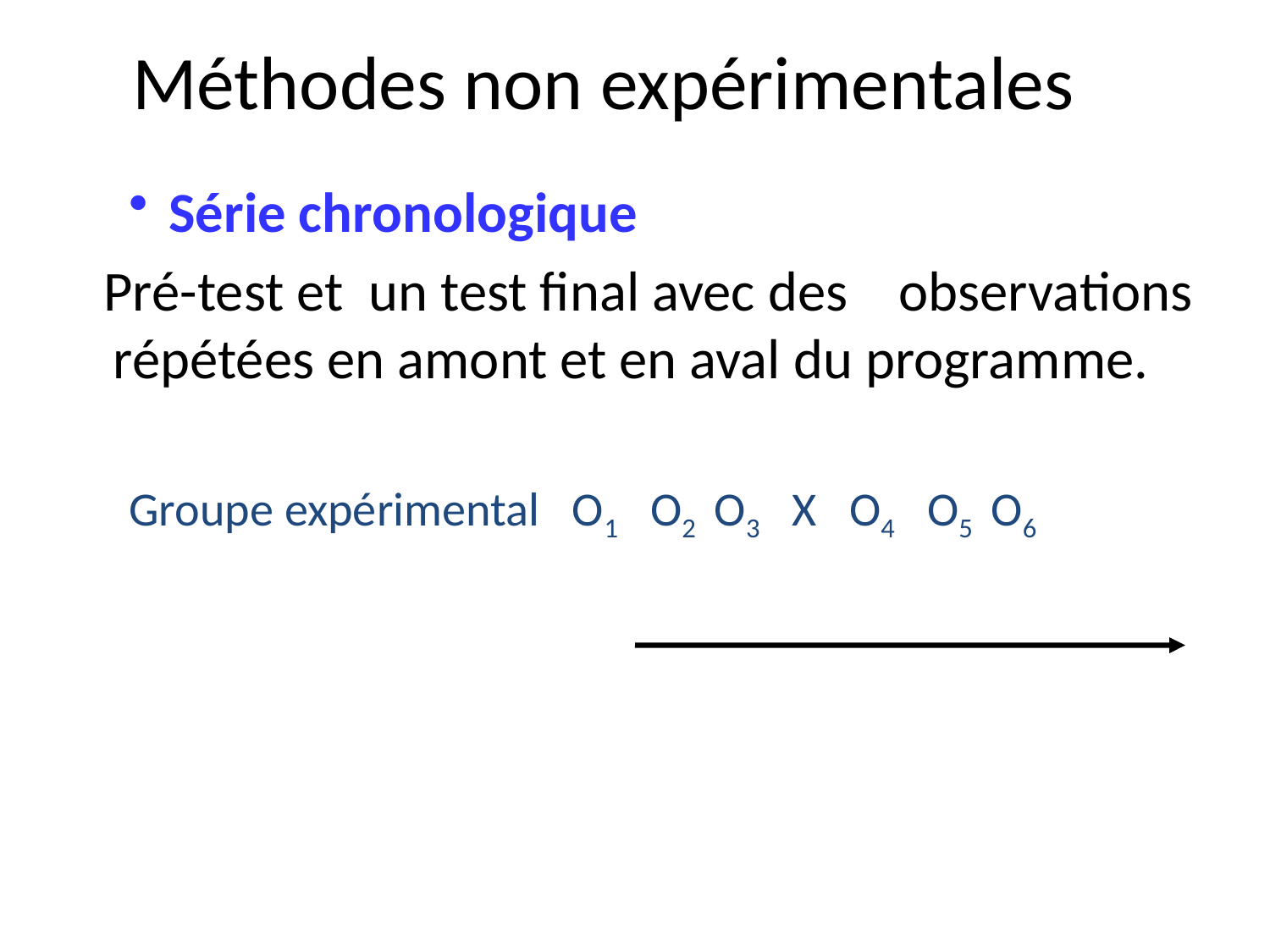

# Méthodes non expérimentales
Série chronologique
   Pré-test et  un test final avec des    observations répétées en amont et en aval du programme.

Groupe expérimental   O1   O2   O3   X   O4   O5   O6